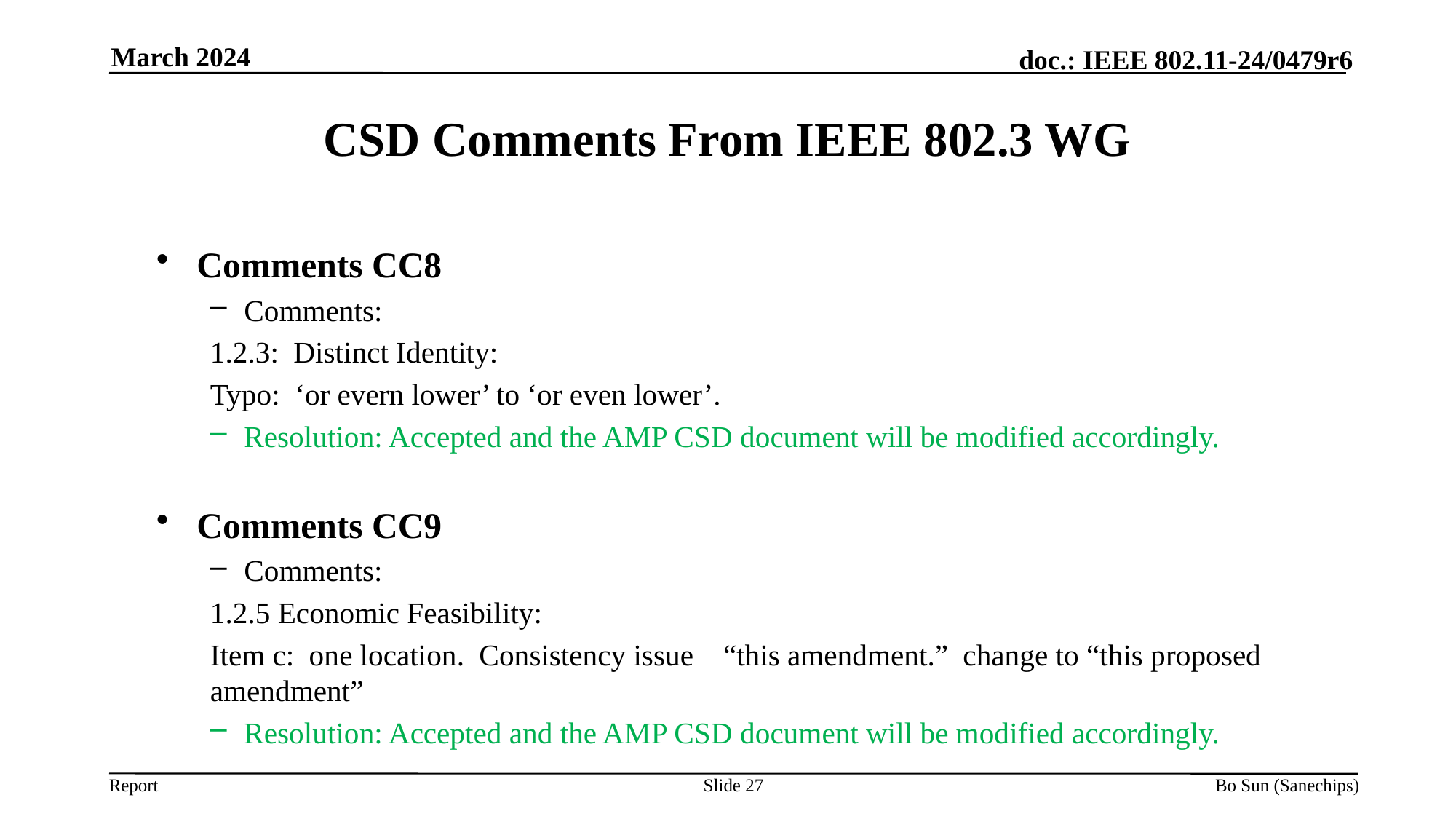

March 2024
CSD Comments From IEEE 802.3 WG
Comments CC8
Comments:
1.2.3:  Distinct Identity:
Typo:  ‘or evern lower’ to ‘or even lower’.
Resolution: Accepted and the AMP CSD document will be modified accordingly.

Comments CC9
Comments:
1.2.5 Economic Feasibility:
Item c:  one location.  Consistency issue    “this amendment.”  change to “this proposed amendment”
Resolution: Accepted and the AMP CSD document will be modified accordingly.

Slide 27
Bo Sun (Sanechips)